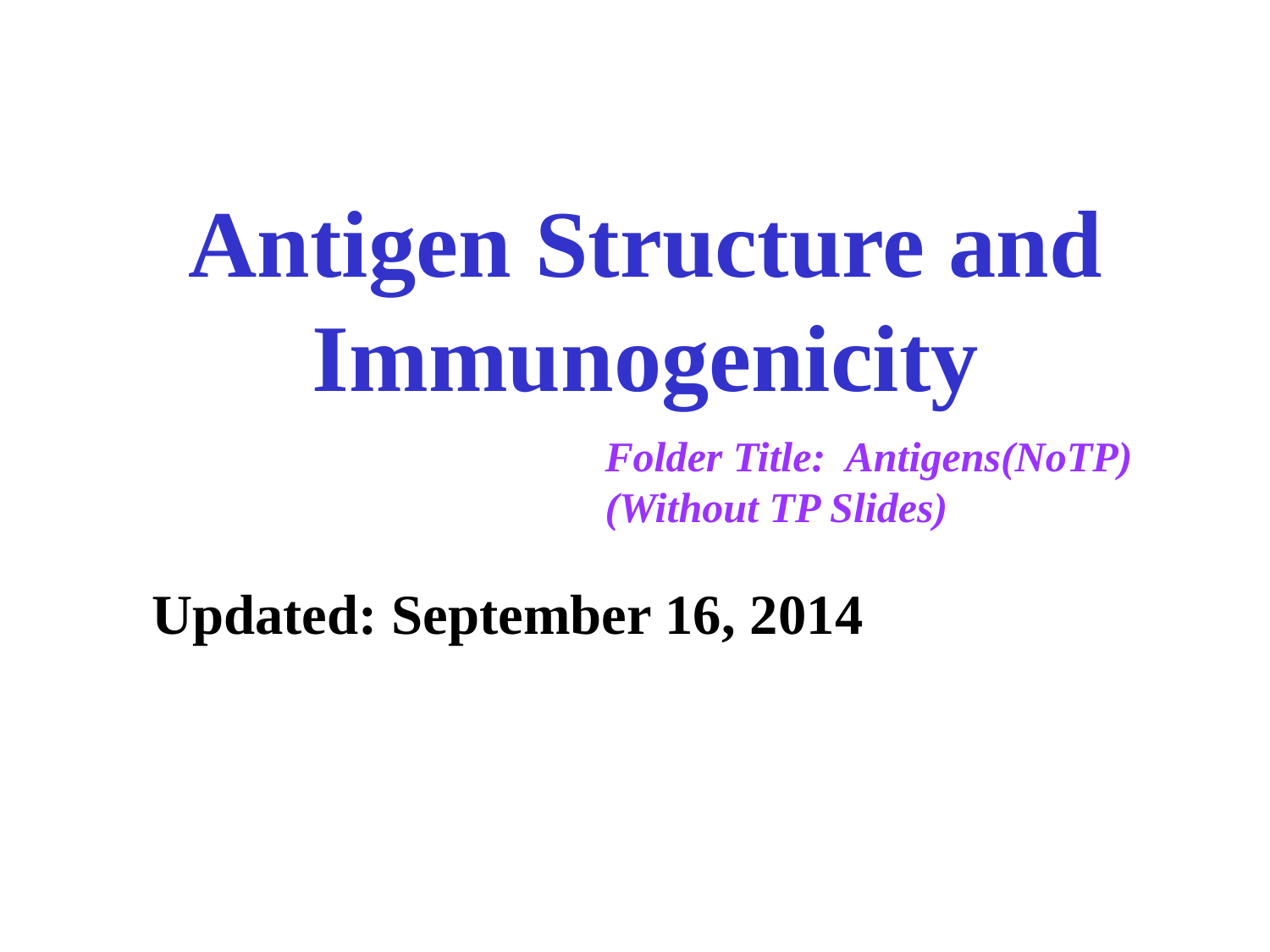

# Antigen Structure and Immunogenicity
Folder Title:  Antigens(NoTP)
(Without TP Slides)
Updated: September 16, 2014